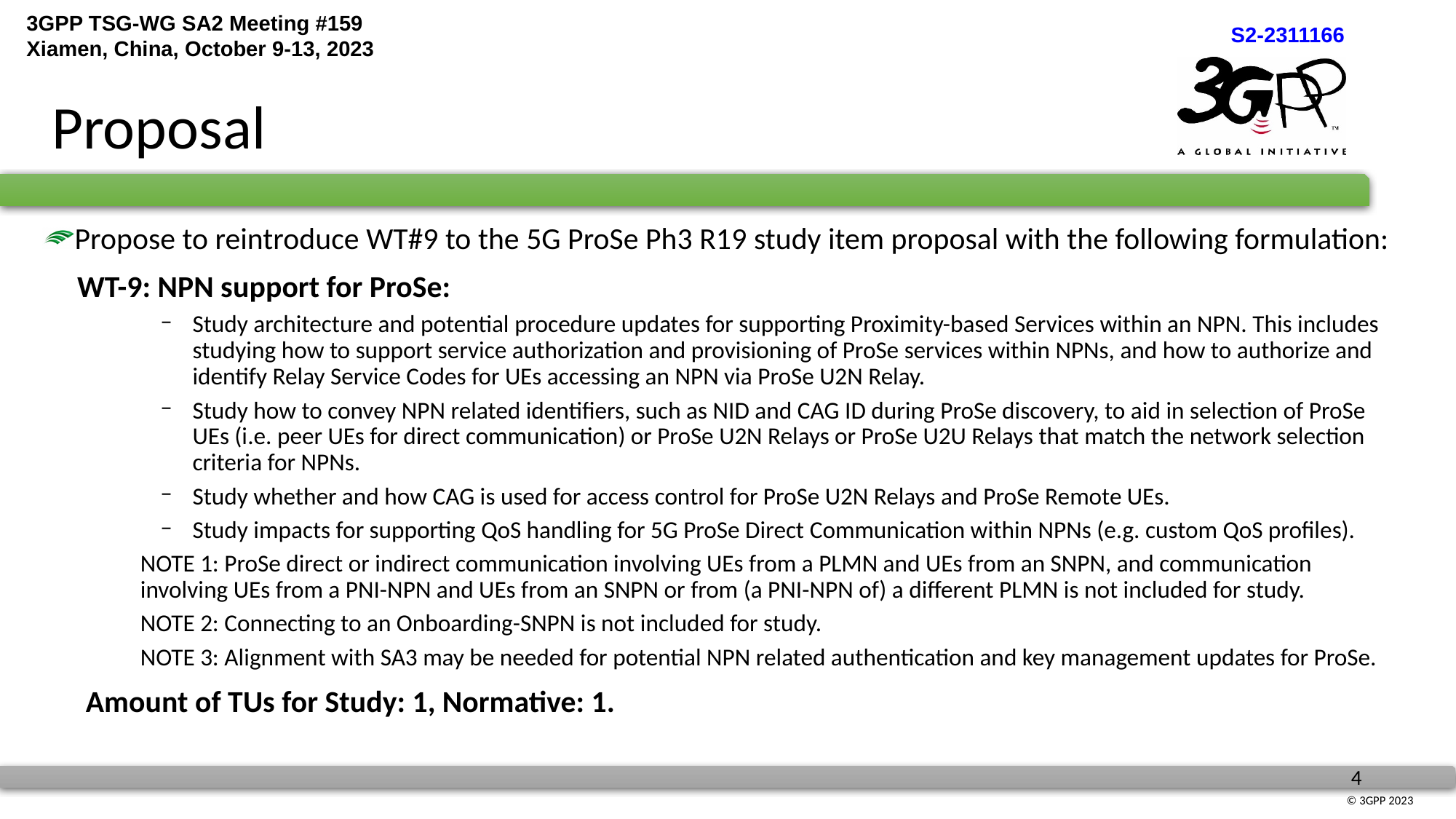

# Proposal

Propose to reintroduce WT#9 to the 5G ProSe Ph3 R19 study item proposal with the following formulation:
     WT-9: NPN support for ProSe:
Study architecture and potential procedure updates for supporting Proximity-based Services within an NPN. This includes studying how to support service authorization and provisioning of ProSe services within NPNs, and how to authorize and identify Relay Service Codes for UEs accessing an NPN via ProSe U2N Relay.
Study how to convey NPN related identifiers, such as NID and CAG ID during ProSe discovery, to aid in selection of ProSe UEs (i.e. peer UEs for direct communication) or ProSe U2N Relays or ProSe U2U Relays that match the network selection criteria for NPNs.
Study whether and how CAG is used for access control for ProSe U2N Relays and ProSe Remote UEs.
Study impacts for supporting QoS handling for 5G ProSe Direct Communication within NPNs (e.g. custom QoS profiles).
NOTE 1: ProSe direct or indirect communication involving UEs from a PLMN and UEs from an SNPN, and communication involving UEs from a PNI-NPN and UEs from an SNPN or from (a PNI-NPN of) a different PLMN is not included for study.
NOTE 2: Connecting to an Onboarding-SNPN is not included for study.
NOTE 3: Alignment with SA3 may be needed for potential NPN related authentication and key management updates for ProSe.
Amount of TUs for Study: 1, Normative: 1.